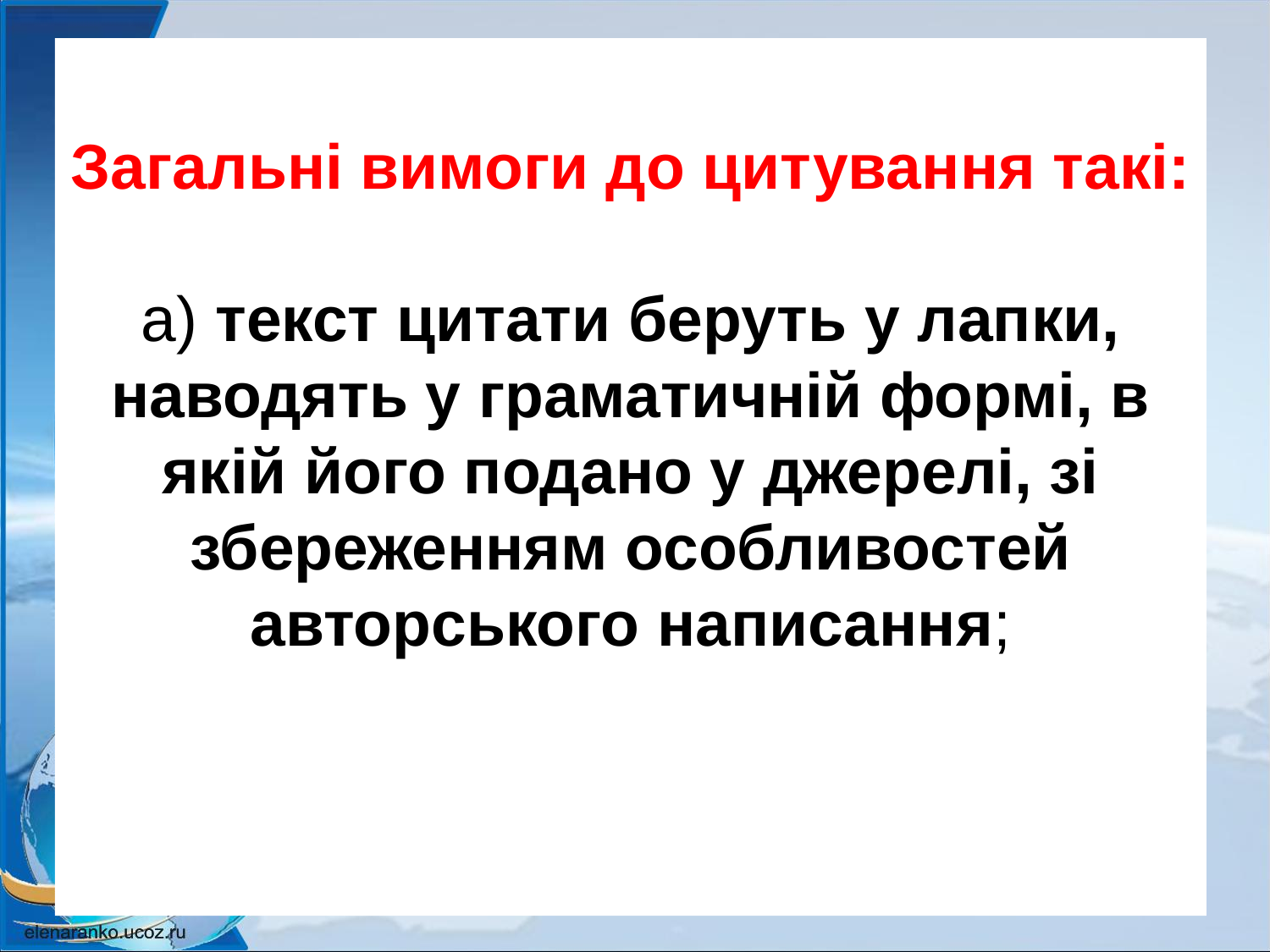

# Загальні вимоги до цитування такі:   а) текст цитати беруть у лапки, наводять у граматичній формі, в якій його подано у джерелі, зі збереженням особливостей авторського написання;